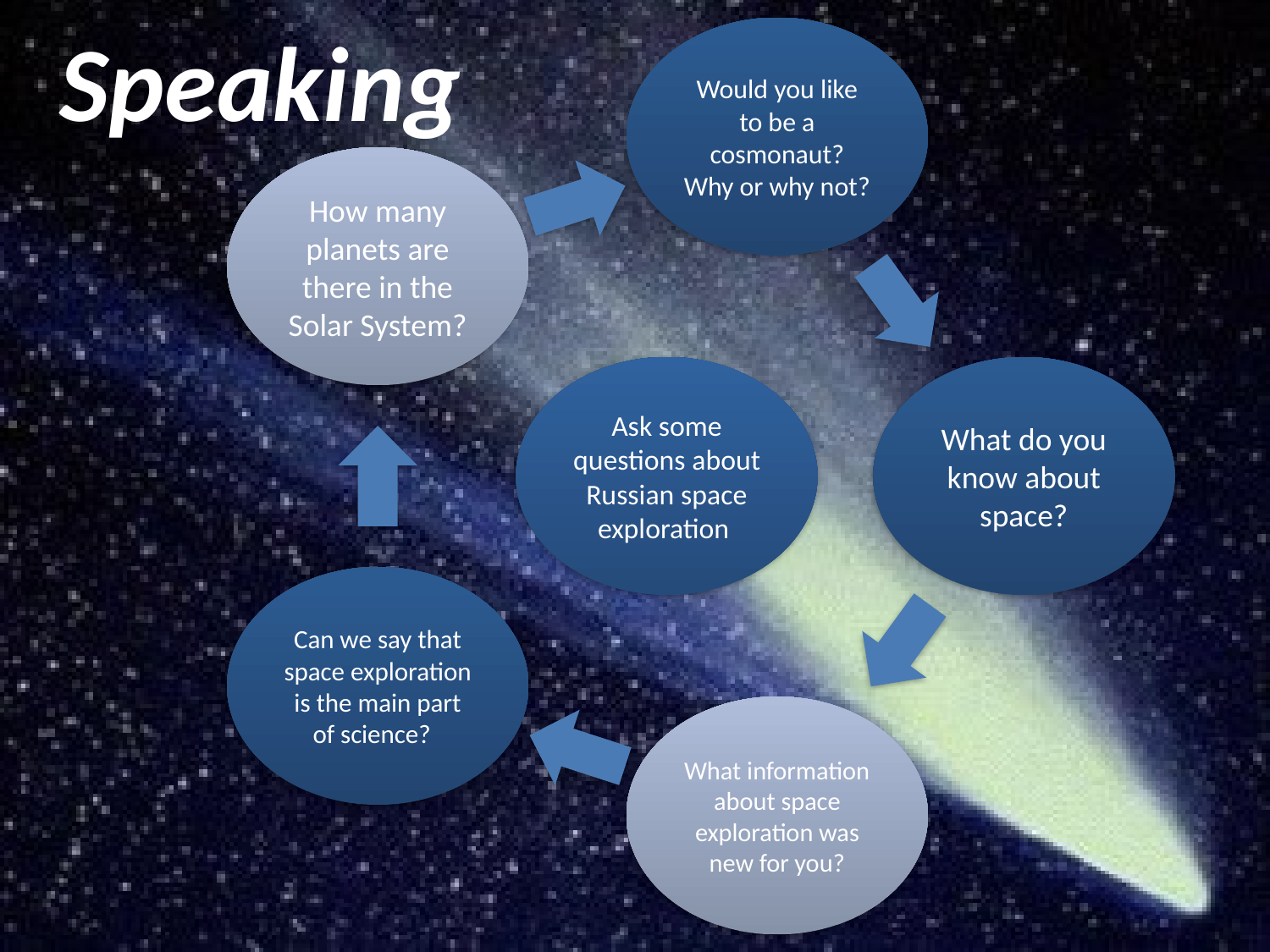

# Speaking
Ask some questions about Russian space exploration
What do you know about space?
What information about space exploration was new for you?
Can we say that space exploration is the main part of science?
How many planets are there in the Solar System?
Would you like to be a cosmonaut? Why or why not?